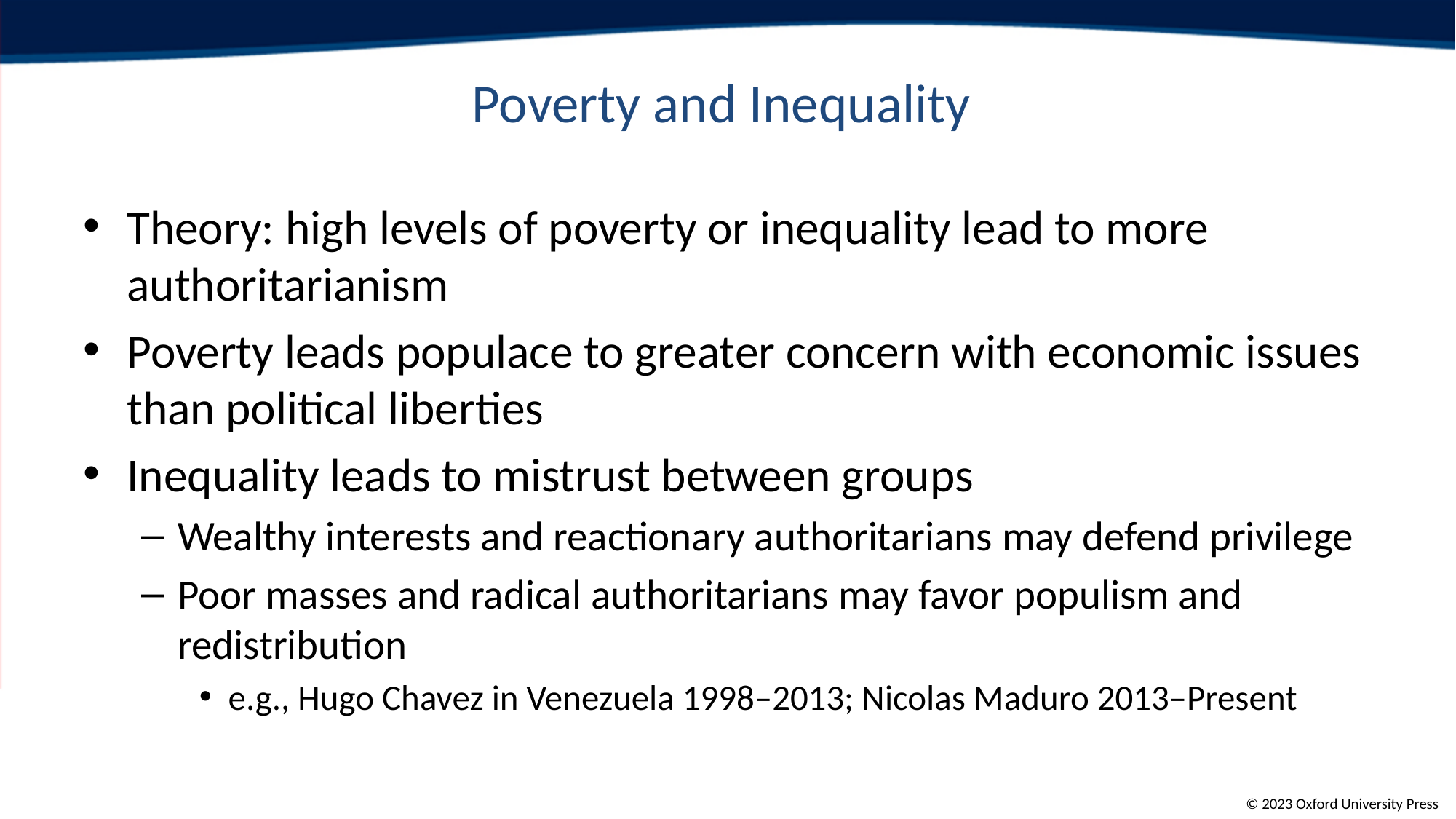

# Poverty and Inequality
Theory: high levels of poverty or inequality lead to more authoritarianism
Poverty leads populace to greater concern with economic issues than political liberties
Inequality leads to mistrust between groups
Wealthy interests and reactionary authoritarians may defend privilege
Poor masses and radical authoritarians may favor populism and redistribution
e.g., Hugo Chavez in Venezuela 1998–2013; Nicolas Maduro 2013–Present